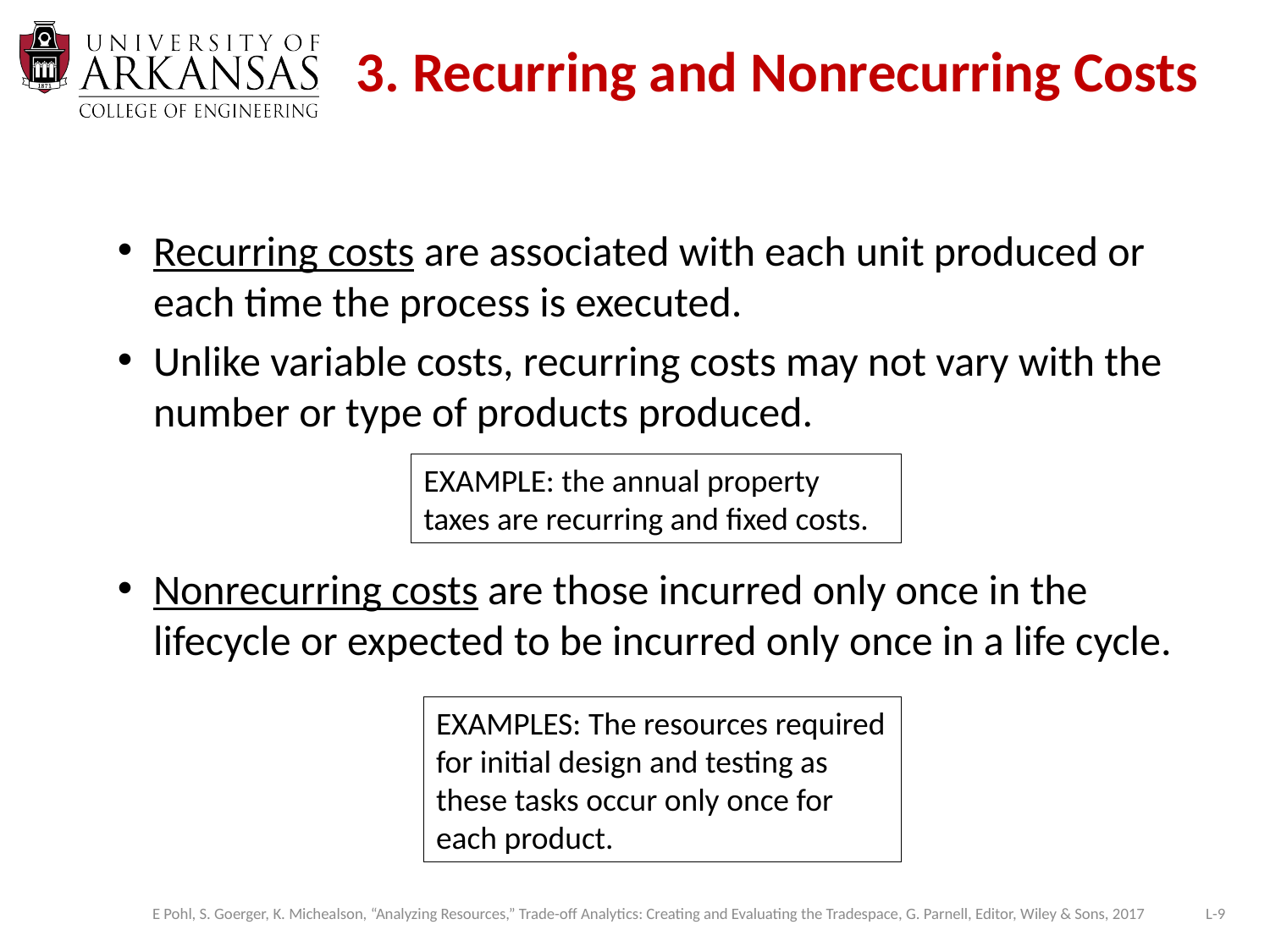

# 3. Recurring and Nonrecurring Costs
Recurring costs are associated with each unit produced or each time the process is executed.
Unlike variable costs, recurring costs may not vary with the number or type of products produced.

Nonrecurring costs are those incurred only once in the lifecycle or expected to be incurred only once in a life cycle.
EXAMPLE: the annual property taxes are recurring and fixed costs.
EXAMPLES: The resources required for initial design and testing as these tasks occur only once for each product.
L-9
E Pohl, S. Goerger, K. Michealson, “Analyzing Resources,” Trade-off Analytics: Creating and Evaluating the Tradespace, G. Parnell, Editor, Wiley & Sons, 2017